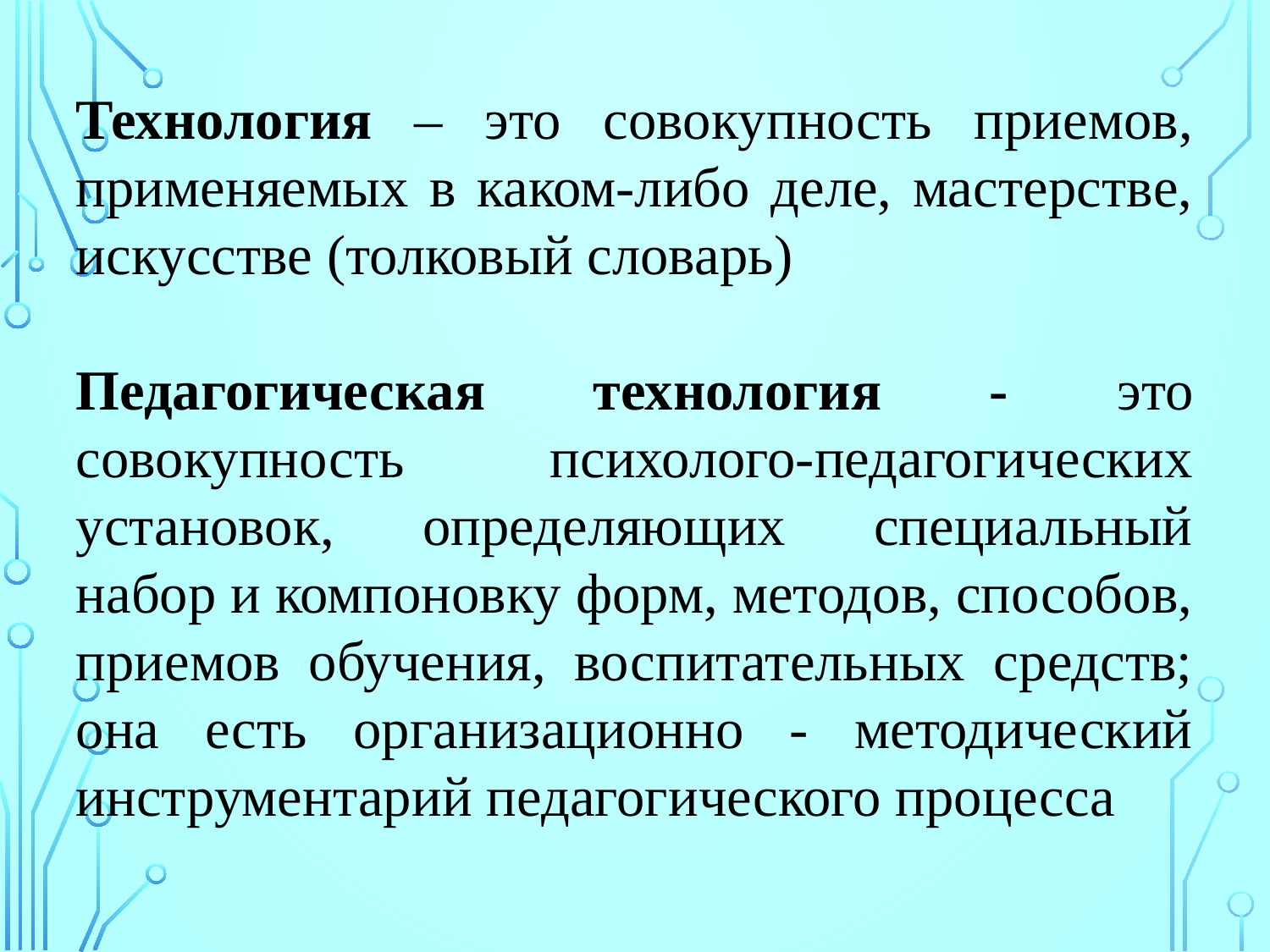

Технология – это совокупность приемов, применяемых в каком-либо деле, мастерстве, искусстве (толковый словарь)

Педагогическая технология - это совокупность психолого-педагогических установок, определяющих специальный набор и компоновку форм, методов, способов, приемов обучения, воспитательных средств; она есть организационно - методический инструментарий педагогического процесса